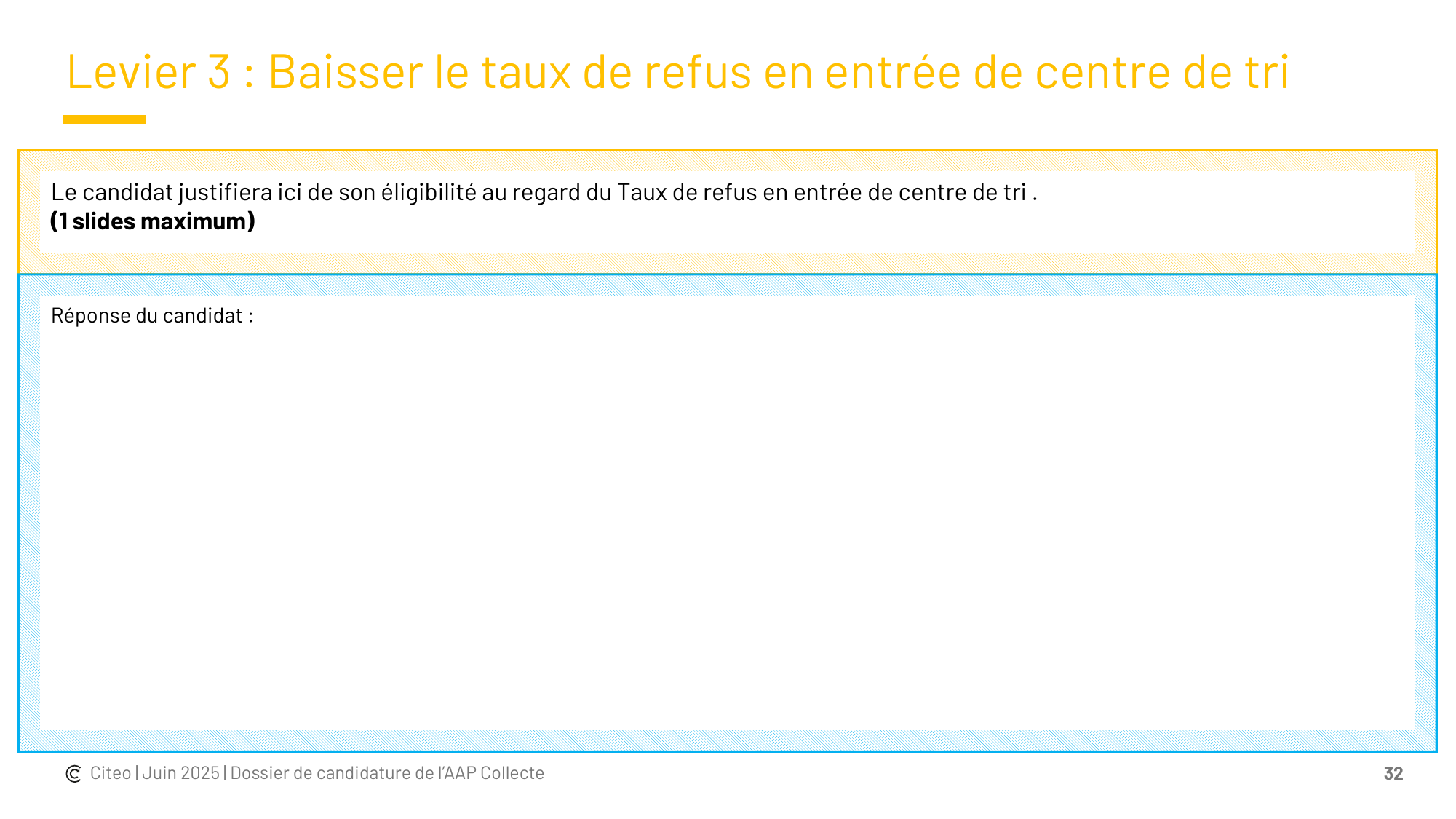

# Levier 3 : Baisser le taux de refus en entrée de centre de tri

Le candidat justifiera ici de son éligibilité au regard du Taux de refus en entrée de centre de tri .
(1 slides maximum)

Réponse du candidat :

Citeo | Juin 2025 | Dossier de candidature de l’AAP Collecte
32